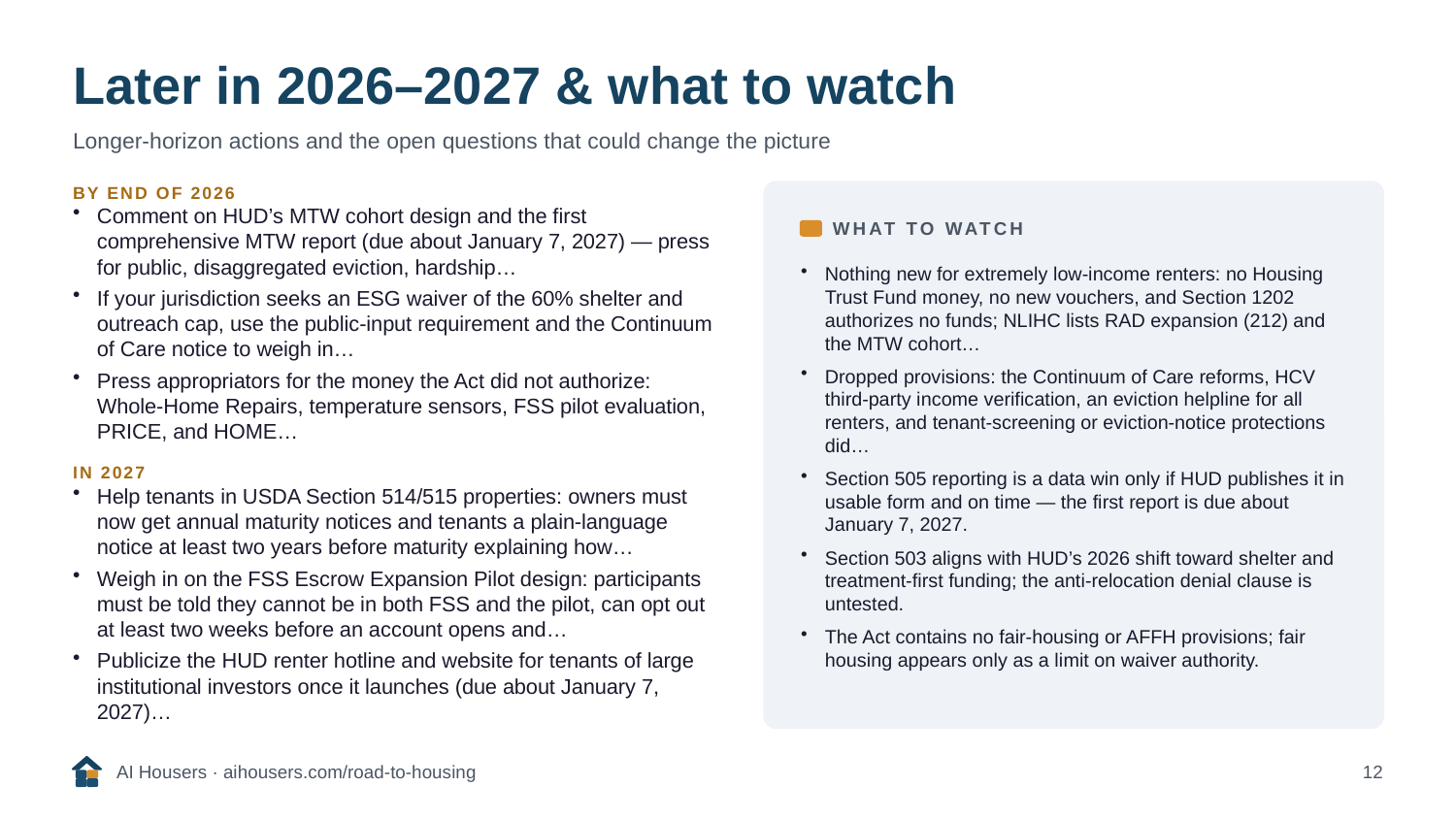

Later in 2026–2027 & what to watch
Longer-horizon actions and the open questions that could change the picture
BY END OF 2026
Comment on HUD’s MTW cohort design and the first comprehensive MTW report (due about January 7, 2027) — press for public, disaggregated eviction, hardship…
If your jurisdiction seeks an ESG waiver of the 60% shelter and outreach cap, use the public-input requirement and the Continuum of Care notice to weigh in…
Press appropriators for the money the Act did not authorize: Whole-Home Repairs, temperature sensors, FSS pilot evaluation, PRICE, and HOME…
IN 2027
Help tenants in USDA Section 514/515 properties: owners must now get annual maturity notices and tenants a plain-language notice at least two years before maturity explaining how…
Weigh in on the FSS Escrow Expansion Pilot design: participants must be told they cannot be in both FSS and the pilot, can opt out at least two weeks before an account opens and…
Publicize the HUD renter hotline and website for tenants of large institutional investors once it launches (due about January 7, 2027)…

WHAT TO WATCH

Nothing new for extremely low-income renters: no Housing Trust Fund money, no new vouchers, and Section 1202 authorizes no funds; NLIHC lists RAD expansion (212) and the MTW cohort…
Dropped provisions: the Continuum of Care reforms, HCV third-party income verification, an eviction helpline for all renters, and tenant-screening or eviction-notice protections did…
Section 505 reporting is a data win only if HUD publishes it in usable form and on time — the first report is due about January 7, 2027.
Section 503 aligns with HUD’s 2026 shift toward shelter and treatment-first funding; the anti-relocation denial clause is untested.
The Act contains no fair-housing or AFFH provisions; fair housing appears only as a limit on waiver authority.
AI Housers · aihousers.com/road-to-housing
12